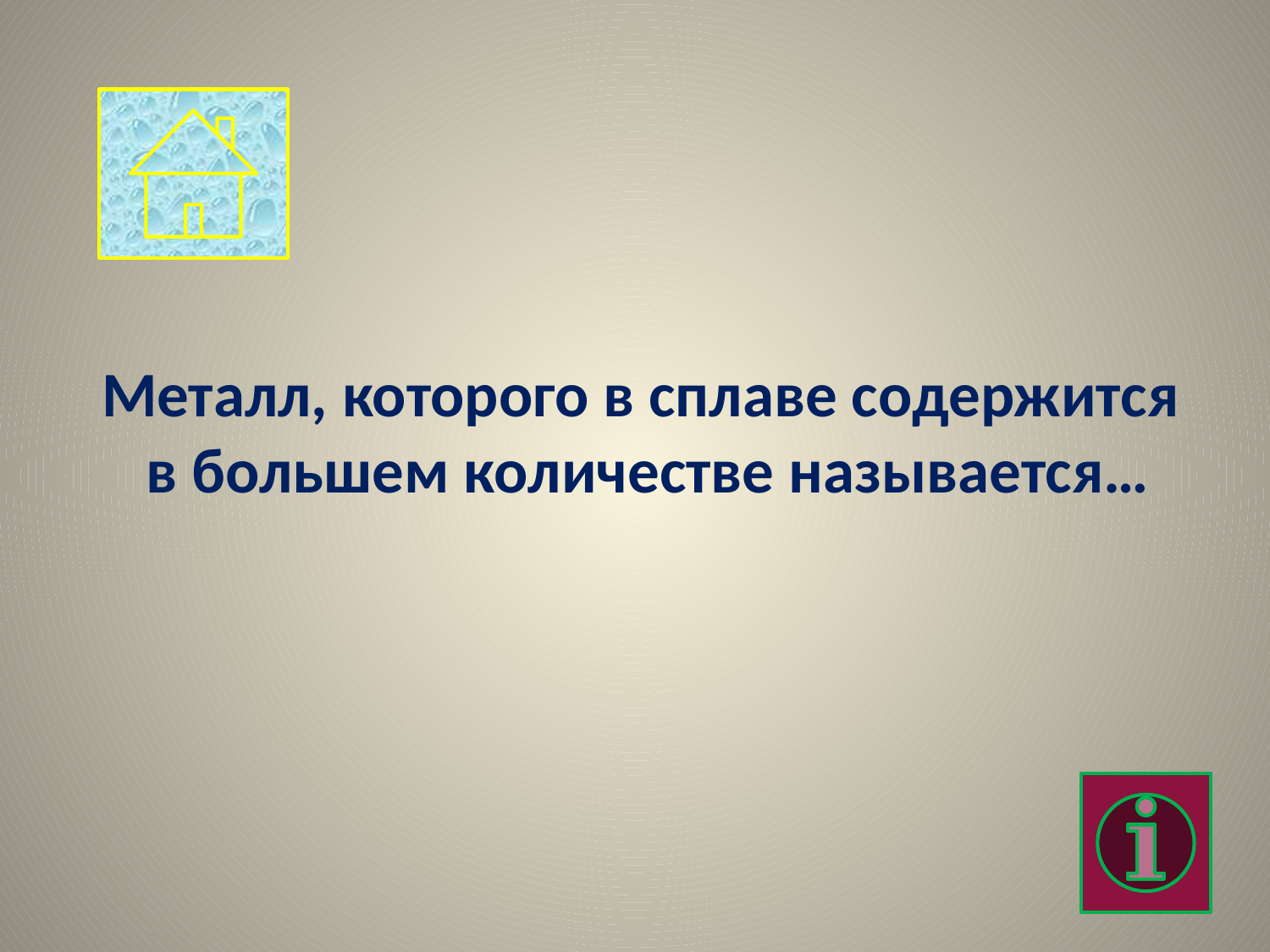

Металл, которого в сплаве содержится
 в большем количестве называется…